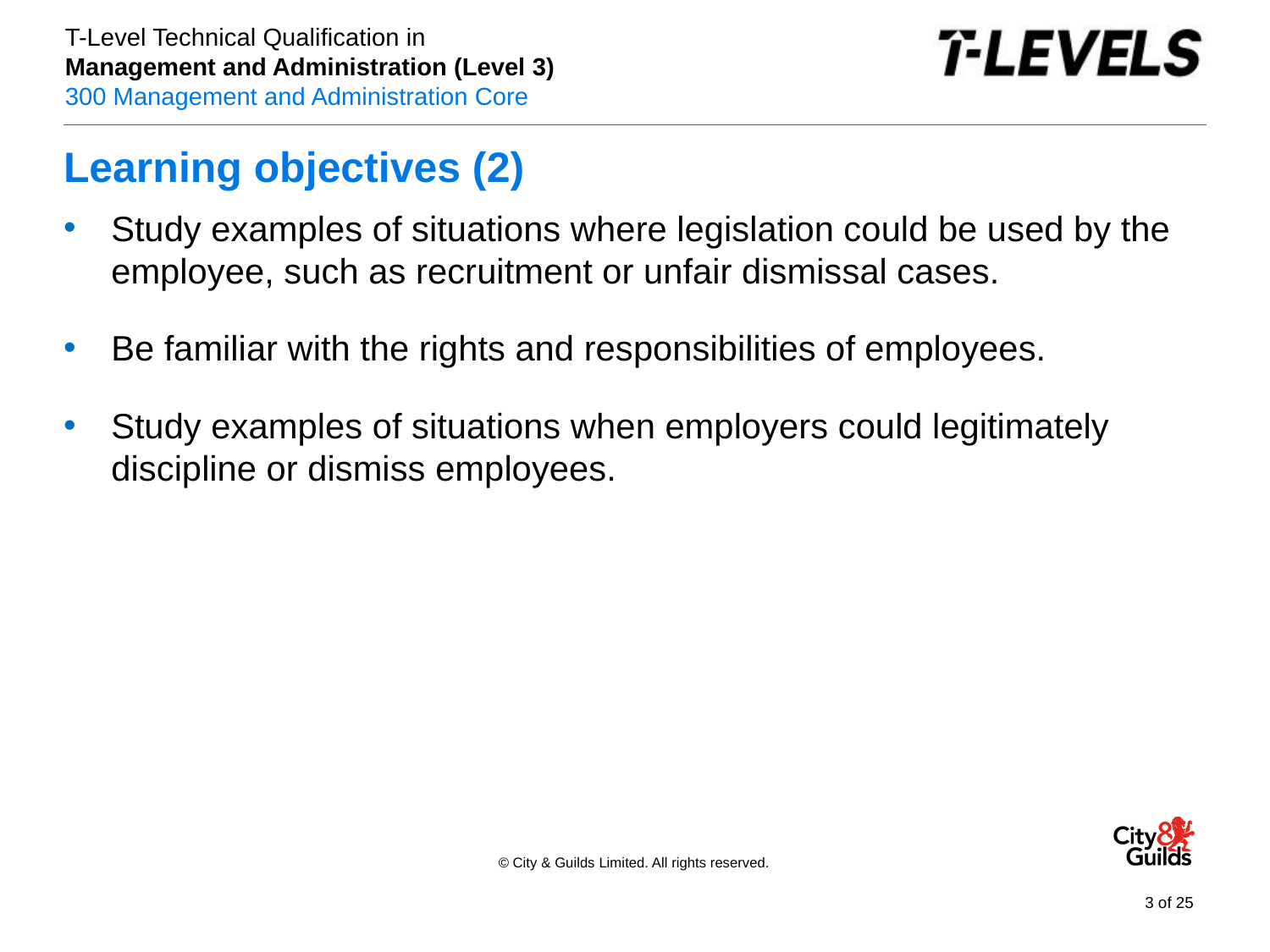

# Learning objectives (2)
Study examples of situations where legislation could be used by the employee, such as recruitment or unfair dismissal cases.
Be familiar with the rights and responsibilities of employees.
Study examples of situations when employers could legitimately discipline or dismiss employees.